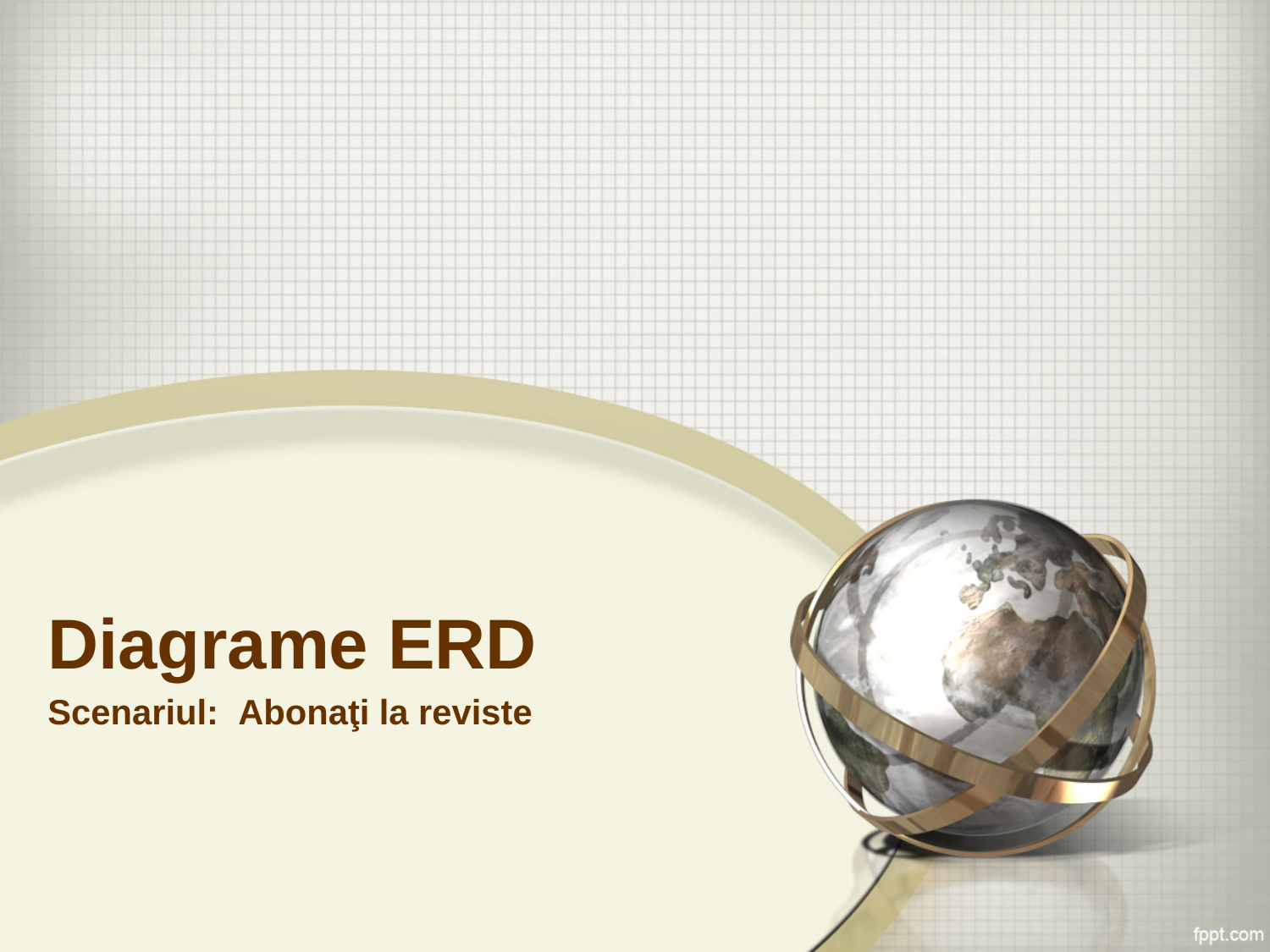

# Diagrame ERD
Scenariul:  Abonaţi la reviste